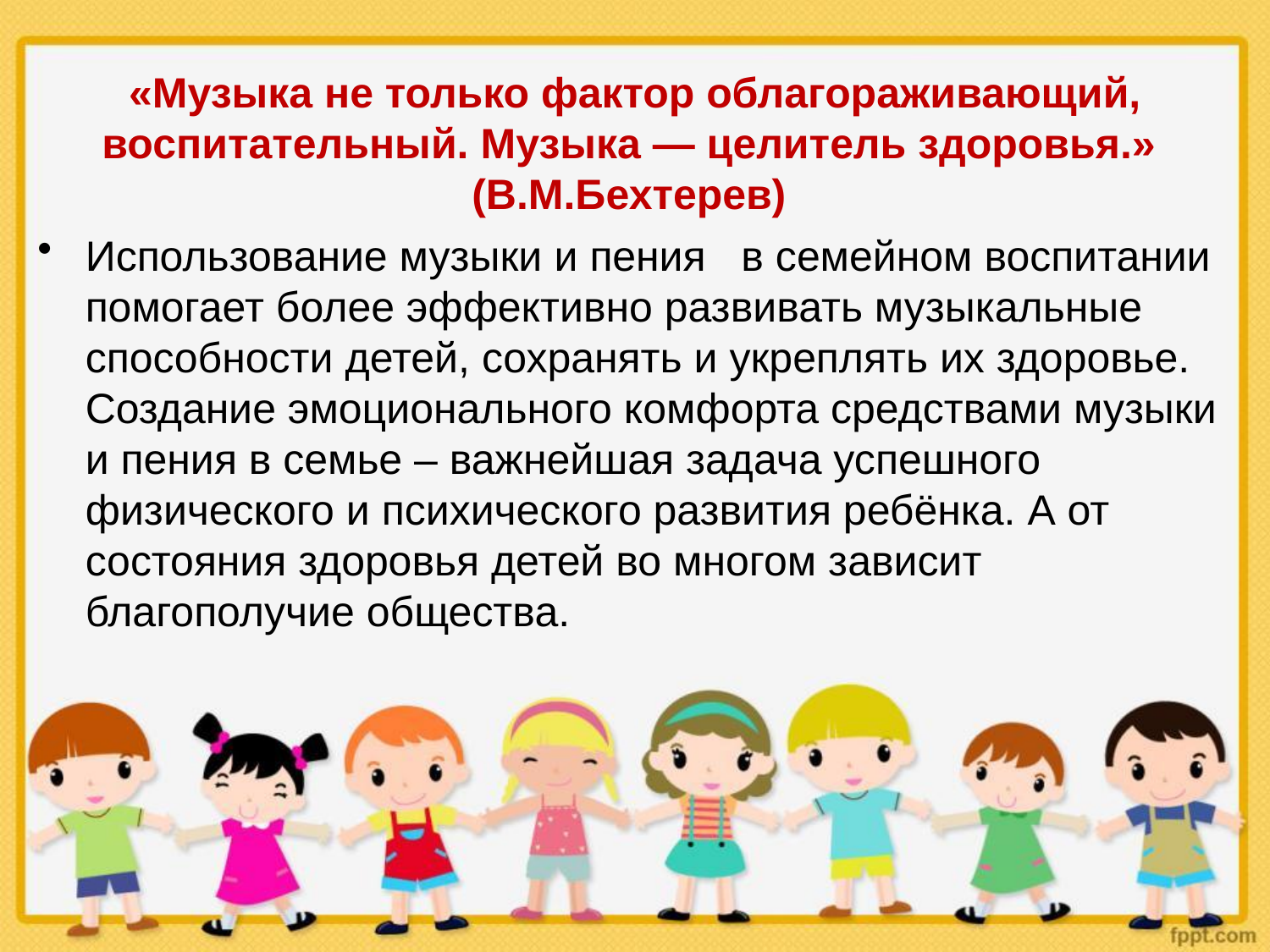

# «Музыка не только фактор облагораживающий, воспитательный. Музыка — целитель здоровья.» (В.М.Бехтерев)
Использование музыки и пения   в семейном воспитании помогает более эффективно развивать музыкальные способности детей, сохранять и укреплять их здоровье. Создание эмоционального комфорта средствами музыки и пения в семье – важнейшая задача успешного физического и психического развития ребёнка. А от состояния здоровья детей во многом зависит благополучие общества.